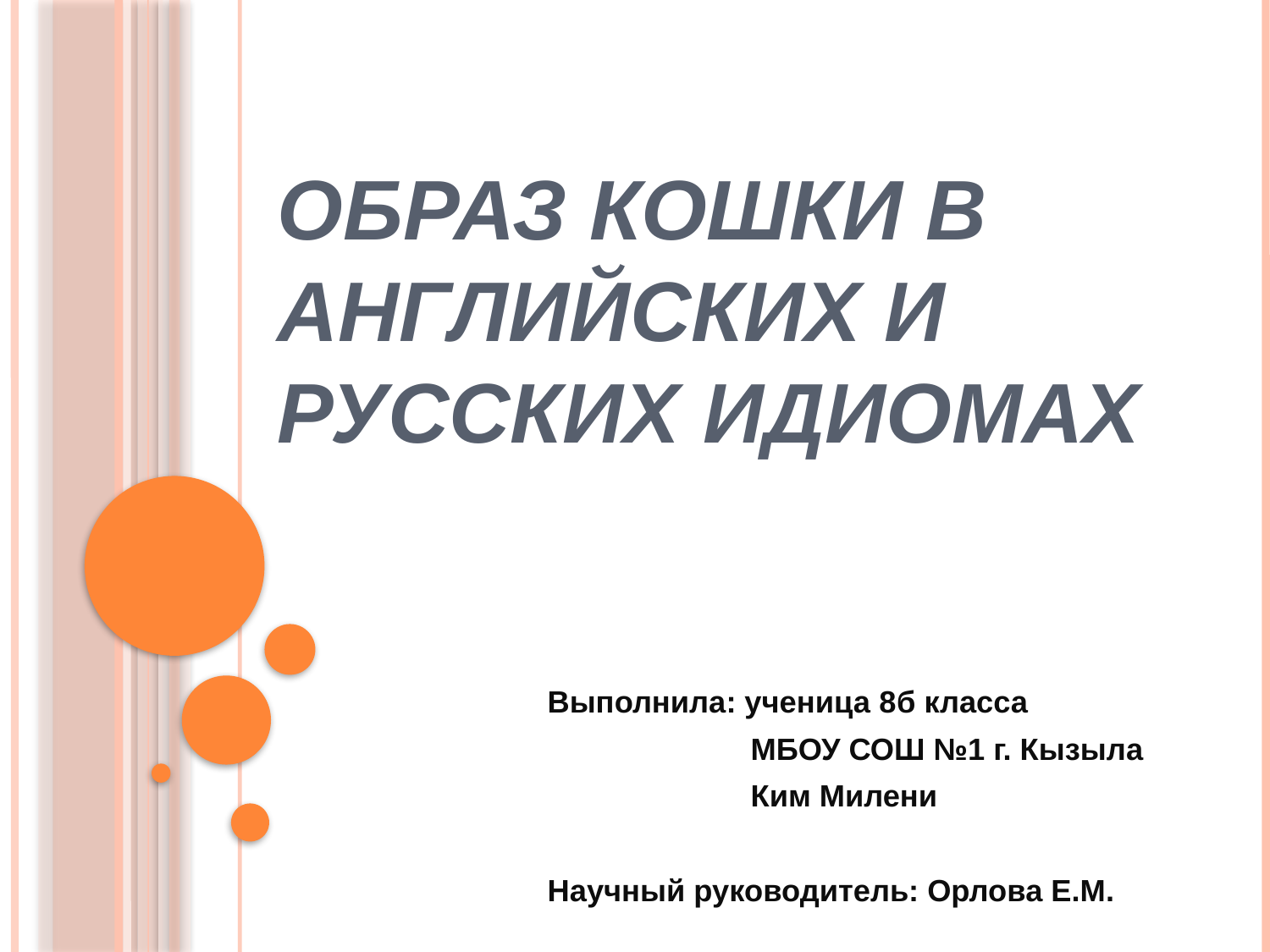

# Образ кошки в английских и русских идиомах
Выполнила: ученица 8б класса
                        МБОУ СОШ №1 г. Кызыла
                        Ким Милени

Научный руководитель: Орлова Е.М.